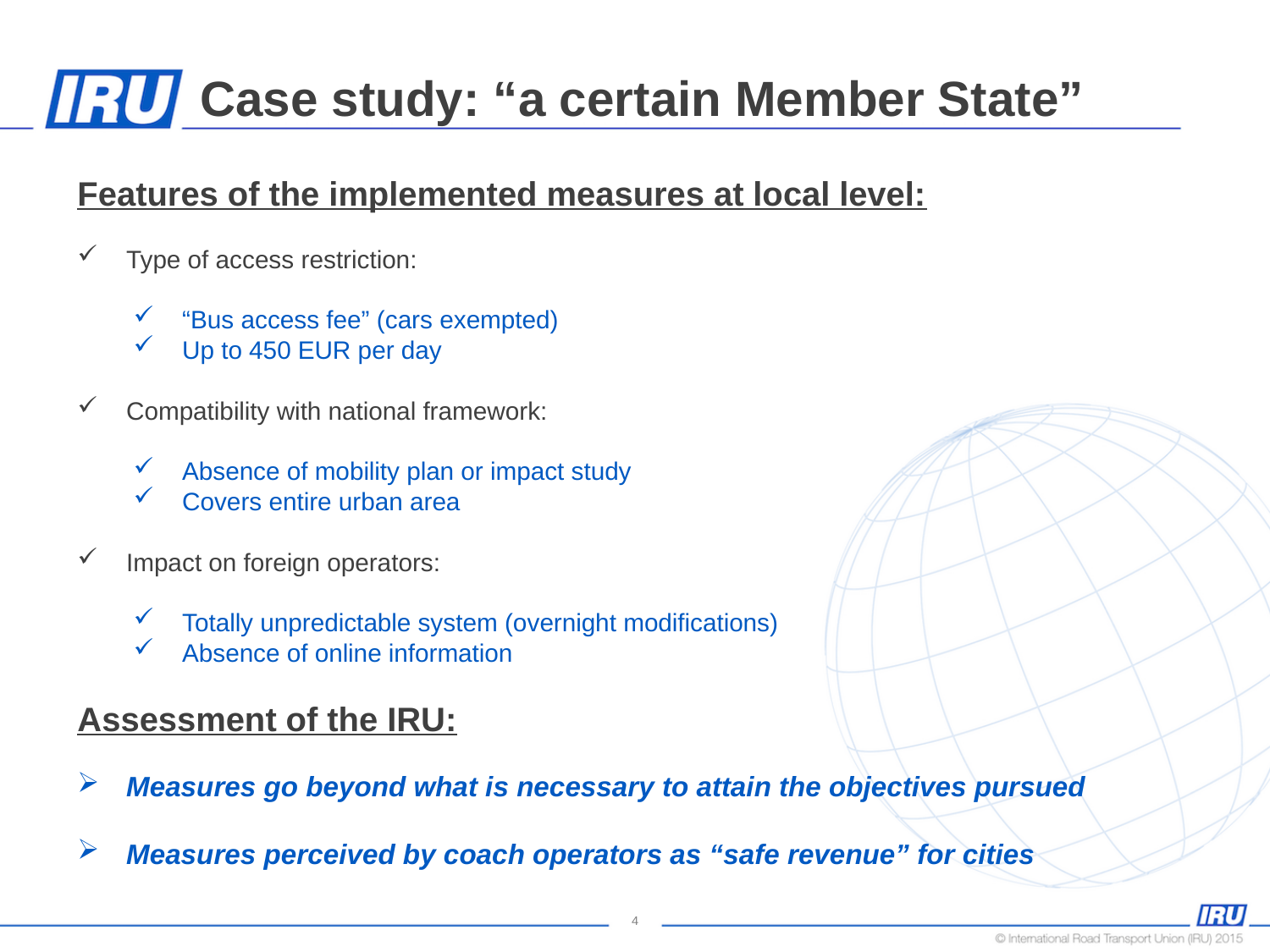

# Case study: “a certain Member State”
Features of the implemented measures at local level:

Type of access restriction:

“Bus access fee” (cars exempted)
Up to 450 EUR per day

Compatibility with national framework:

Absence of mobility plan or impact study
Covers entire urban area

Impact on foreign operators:

Totally unpredictable system (overnight modifications)
Absence of online information

Assessment of the IRU:

Measures go beyond what is necessary to attain the objectives pursued

Measures perceived by coach operators as “safe revenue” for cities